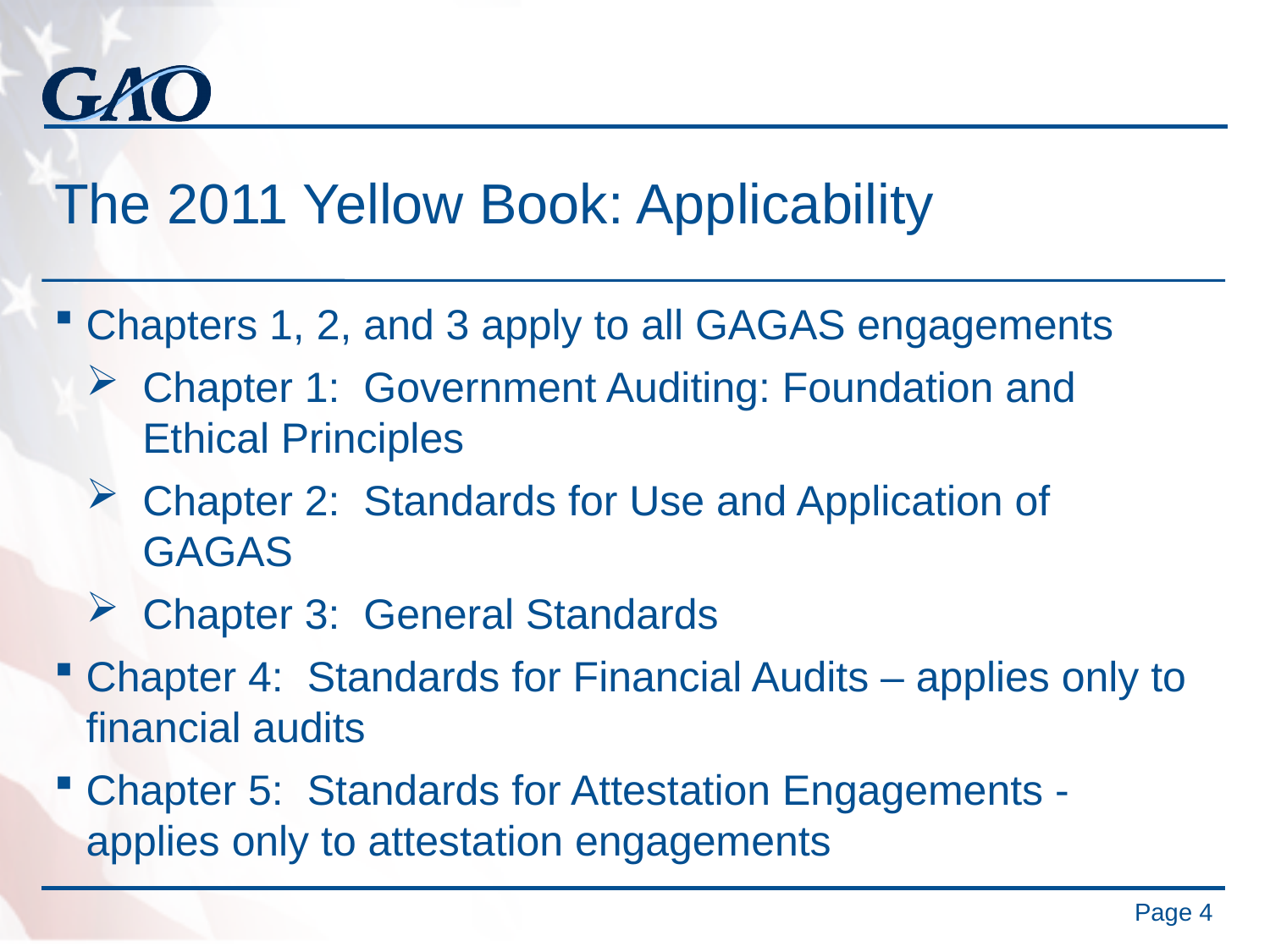

# The 2011 Yellow Book: Applicability
Chapters 1, 2, and 3 apply to all GAGAS engagements
Chapter 1:  Government Auditing: Foundation and Ethical Principles
Chapter 2:  Standards for Use and Application of GAGAS
Chapter 3:  General Standards
Chapter 4:  Standards for Financial Audits – applies only to financial audits
Chapter 5:  Standards for Attestation Engagements -  applies only to attestation engagements

4